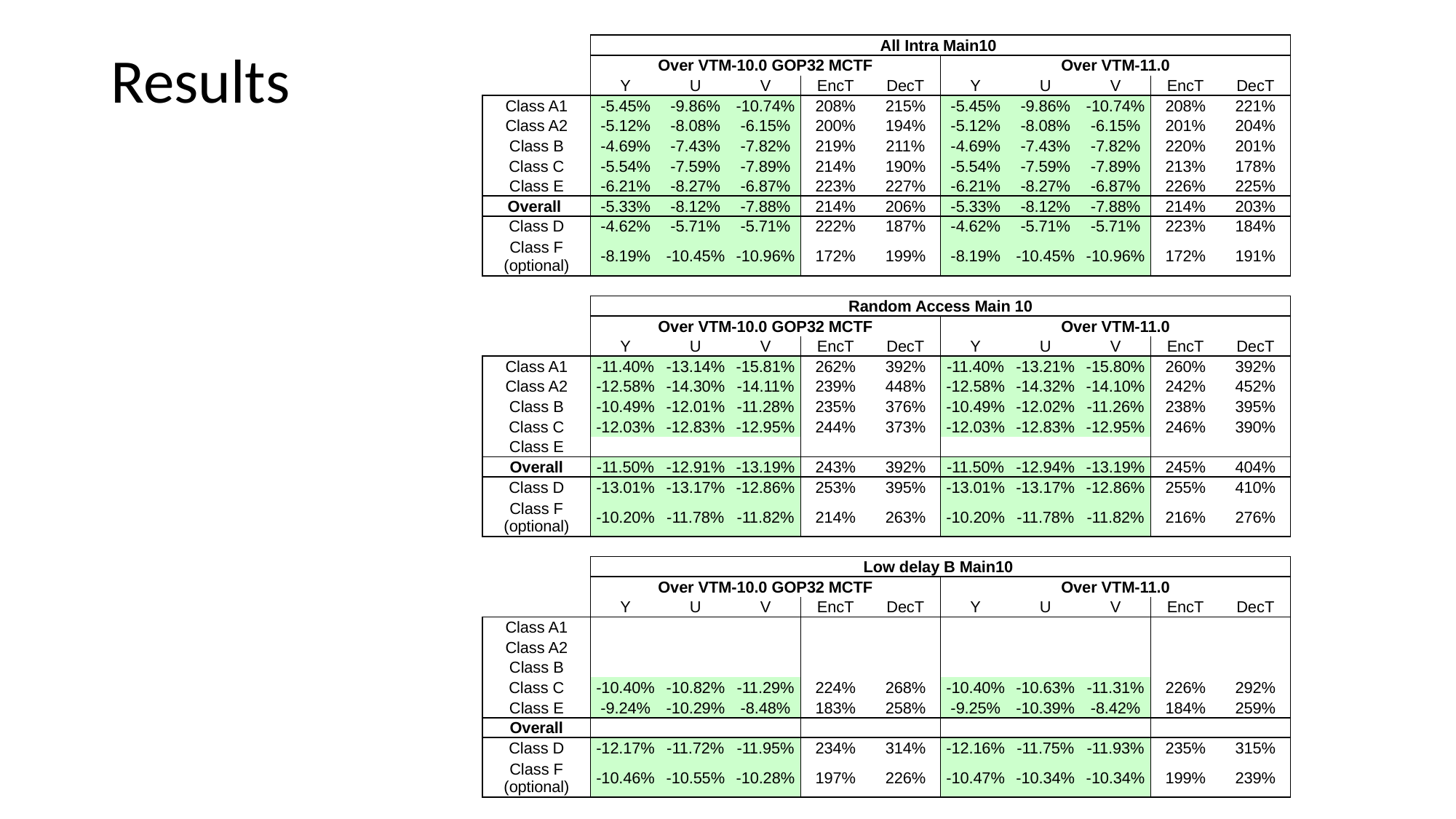

|  | All Intra Main10 |  |  |  |  |  |  |  |  |  |
| --- | --- | --- | --- | --- | --- | --- | --- | --- | --- | --- |
|  | Over VTM-10.0 GOP32 MCTF |  |  |  |  | Over VTM-11.0 |  |  |  |  |
|  | Y | U | V | EncT | DecT | Y | U | V | EncT | DecT |
| Class A1 | -5.45% | -9.86% | -10.74% | 208% | 215% | -5.45% | -9.86% | -10.74% | 208% | 221% |
| Class A2 | -5.12% | -8.08% | -6.15% | 200% | 194% | -5.12% | -8.08% | -6.15% | 201% | 204% |
| Class B | -4.69% | -7.43% | -7.82% | 219% | 211% | -4.69% | -7.43% | -7.82% | 220% | 201% |
| Class C | -5.54% | -7.59% | -7.89% | 214% | 190% | -5.54% | -7.59% | -7.89% | 213% | 178% |
| Class E | -6.21% | -8.27% | -6.87% | 223% | 227% | -6.21% | -8.27% | -6.87% | 226% | 225% |
| Overall | -5.33% | -8.12% | -7.88% | 214% | 206% | -5.33% | -8.12% | -7.88% | 214% | 203% |
| Class D | -4.62% | -5.71% | -5.71% | 222% | 187% | -4.62% | -5.71% | -5.71% | 223% | 184% |
| Class F (optional) | -8.19% | -10.45% | -10.96% | 172% | 199% | -8.19% | -10.45% | -10.96% | 172% | 191% |
|  |  |  |  |  |  |  |  |  |  |  |
|  | Random Access Main 10 |  |  |  |  |  |  |  |  |  |
|  | Over VTM-10.0 GOP32 MCTF |  |  |  |  | Over VTM-11.0 |  |  |  |  |
|  | Y | U | V | EncT | DecT | Y | U | V | EncT | DecT |
| Class A1 | -11.40% | -13.14% | -15.81% | 262% | 392% | -11.40% | -13.21% | -15.80% | 260% | 392% |
| Class A2 | -12.58% | -14.30% | -14.11% | 239% | 448% | -12.58% | -14.32% | -14.10% | 242% | 452% |
| Class B | -10.49% | -12.01% | -11.28% | 235% | 376% | -10.49% | -12.02% | -11.26% | 238% | 395% |
| Class C | -12.03% | -12.83% | -12.95% | 244% | 373% | -12.03% | -12.83% | -12.95% | 246% | 390% |
| Class E |  |  |  |  |  |  |  |  |  |  |
| Overall | -11.50% | -12.91% | -13.19% | 243% | 392% | -11.50% | -12.94% | -13.19% | 245% | 404% |
| Class D | -13.01% | -13.17% | -12.86% | 253% | 395% | -13.01% | -13.17% | -12.86% | 255% | 410% |
| Class F (optional) | -10.20% | -11.78% | -11.82% | 214% | 263% | -10.20% | -11.78% | -11.82% | 216% | 276% |
|  |  |  |  |  |  |  |  |  |  |  |
|  | Low delay B Main10 |  |  |  |  |  |  |  |  |  |
|  | Over VTM-10.0 GOP32 MCTF |  |  |  |  | Over VTM-11.0 |  |  |  |  |
|  | Y | U | V | EncT | DecT | Y | U | V | EncT | DecT |
| Class A1 |  |  |  |  |  |  |  |  |  |  |
| Class A2 |  |  |  |  |  |  |  |  |  |  |
| Class B |  |  |  |  |  |  |  |  |  |  |
| Class C | -10.40% | -10.82% | -11.29% | 224% | 268% | -10.40% | -10.63% | -11.31% | 226% | 292% |
| Class E | -9.24% | -10.29% | -8.48% | 183% | 258% | -9.25% | -10.39% | -8.42% | 184% | 259% |
| Overall |  |  |  |  |  |  |  |  |  |  |
| Class D | -12.17% | -11.72% | -11.95% | 234% | 314% | -12.16% | -11.75% | -11.93% | 235% | 315% |
| Class F (optional) | -10.46% | -10.55% | -10.28% | 197% | 226% | -10.47% | -10.34% | -10.34% | 199% | 239% |
# Results